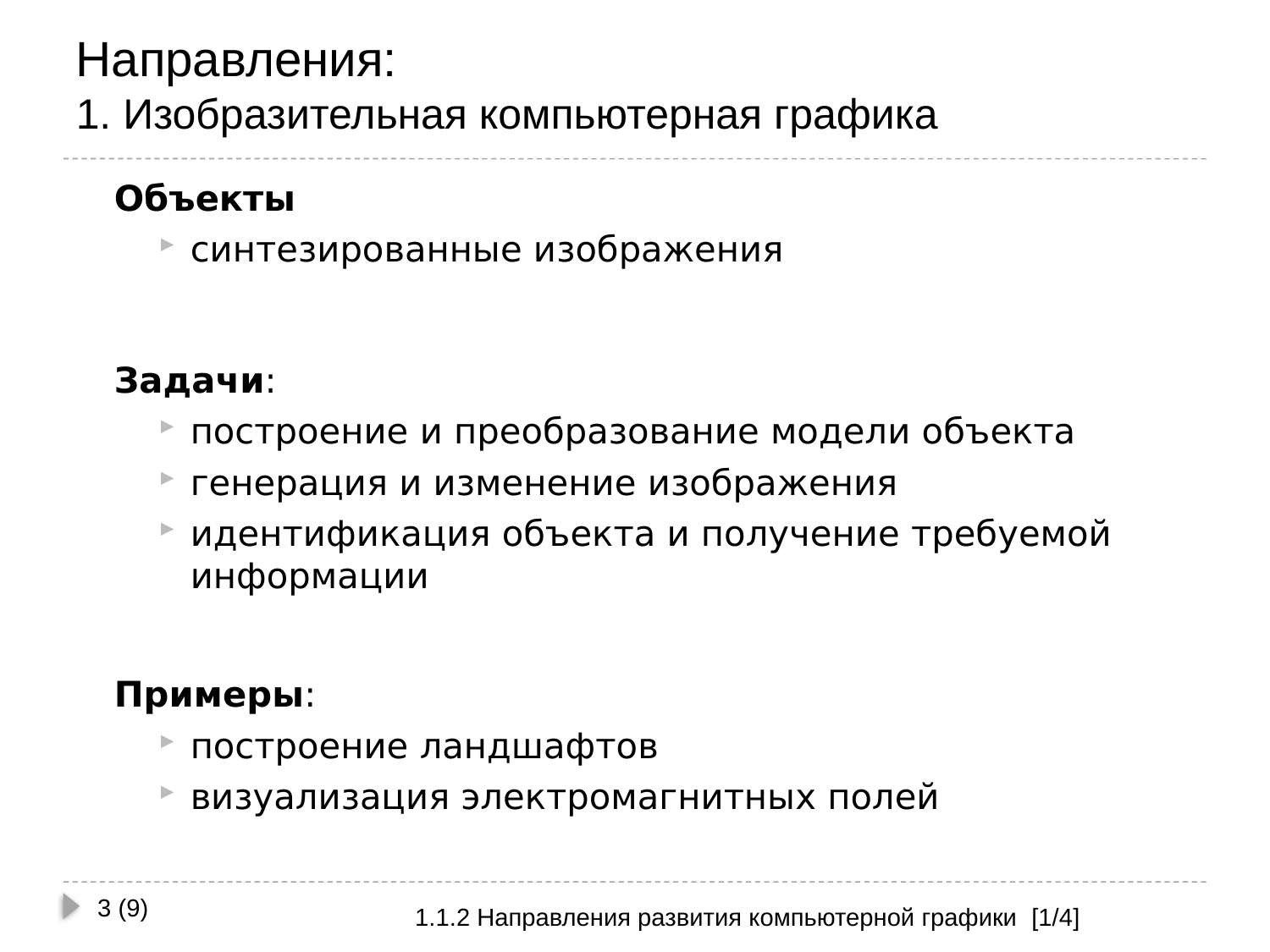

# Направления: 1. Изобразительная компьютерная графика
Объекты
синтезированные изображения

Задачи:
построение и преобразование модели объекта
генерация и изменение изображения
идентификация объекта и получение требуемой информации

Примеры:
построение ландшафтов
визуализация электромагнитных полей
3 (9)
1.1.2 Направления развития компьютерной графики  [1/4]